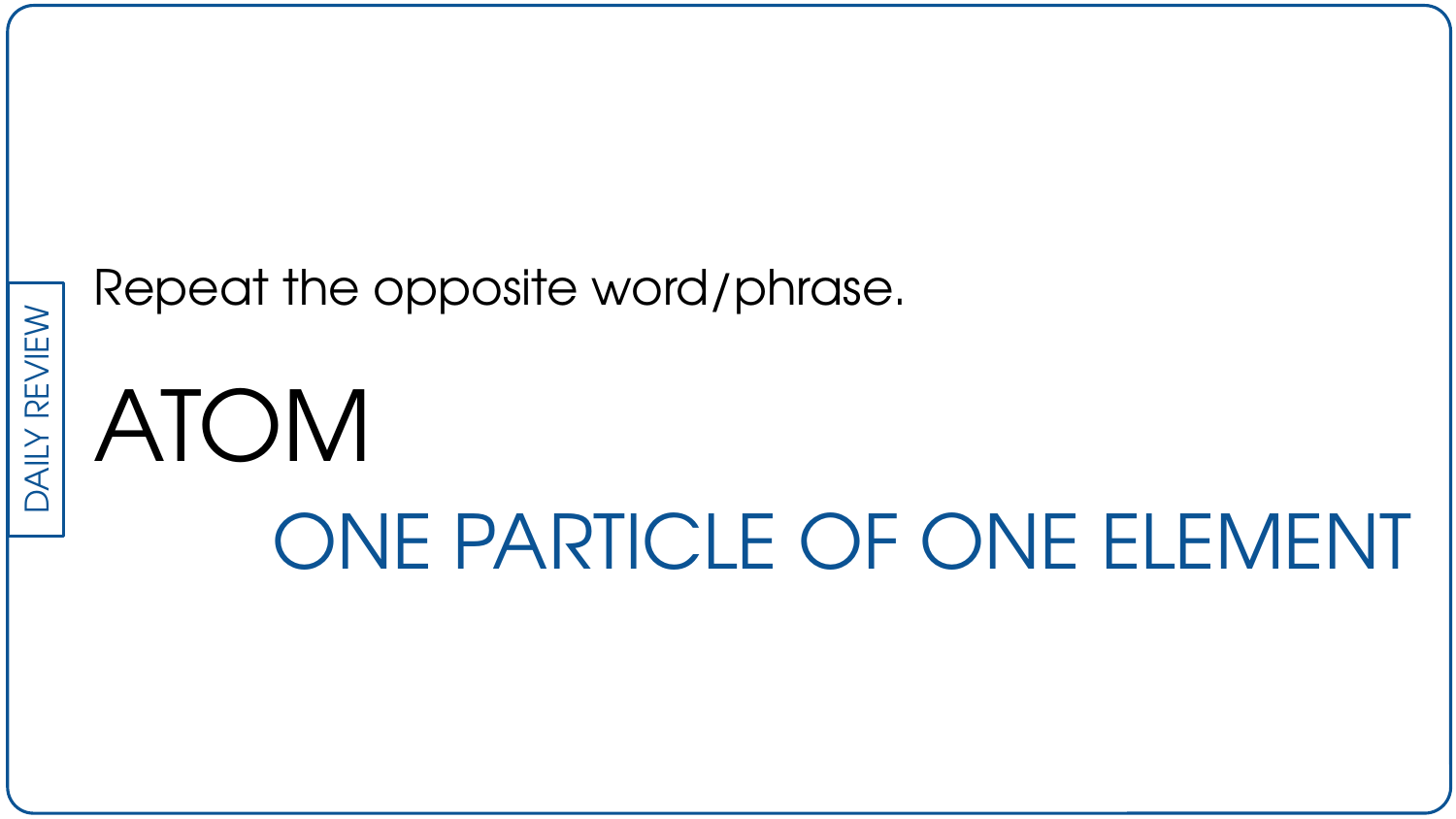

Repeat the opposite word/phrase.
ATOM
ONE PARTICLE OF ONE ELEMENT